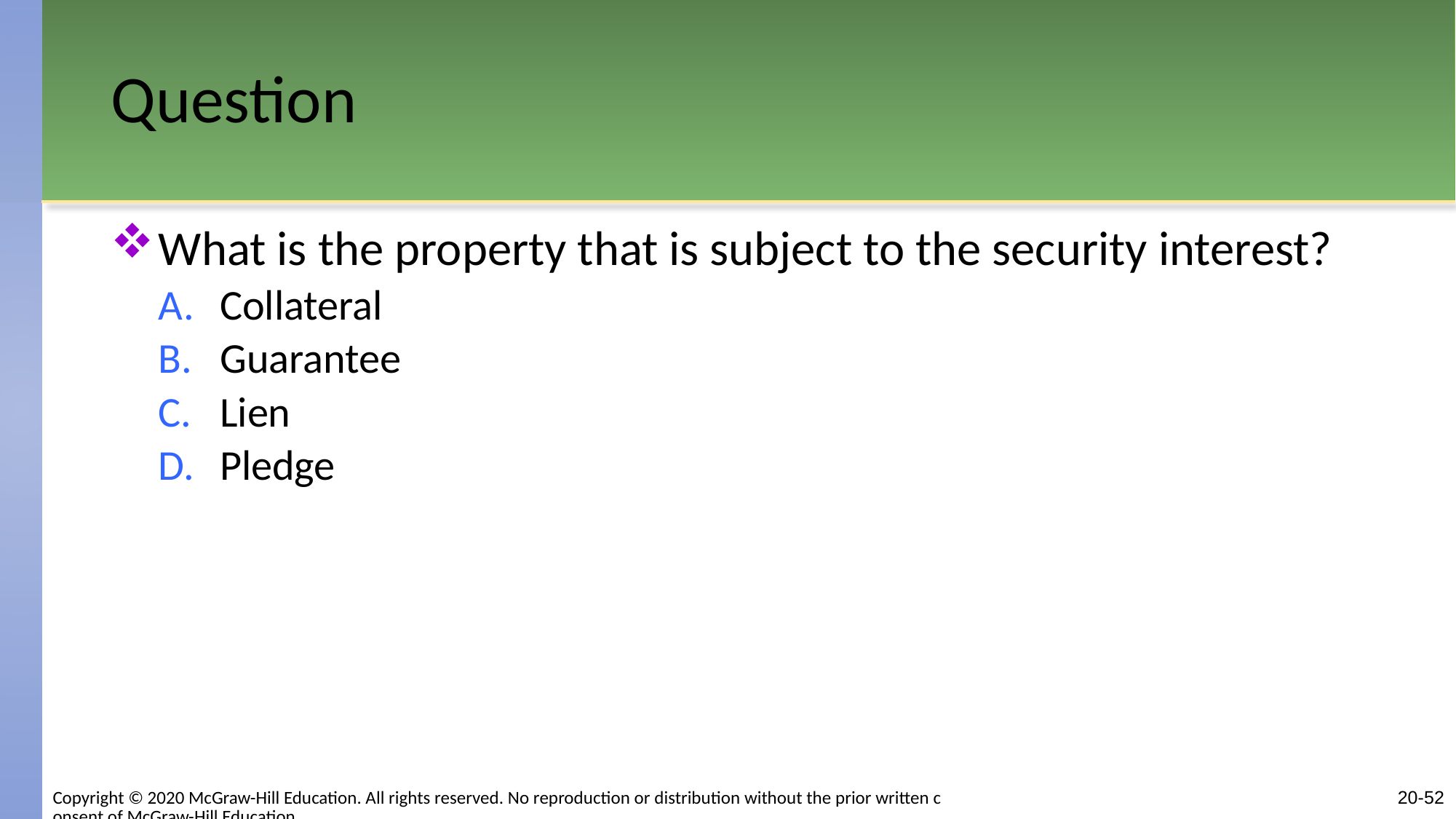

# Question
What is the property that is subject to the security interest?
Collateral
Guarantee
Lien
Pledge
Copyright © 2020 McGraw-Hill Education. All rights reserved. No reproduction or distribution without the prior written consent of McGraw-Hill Education.
20-52